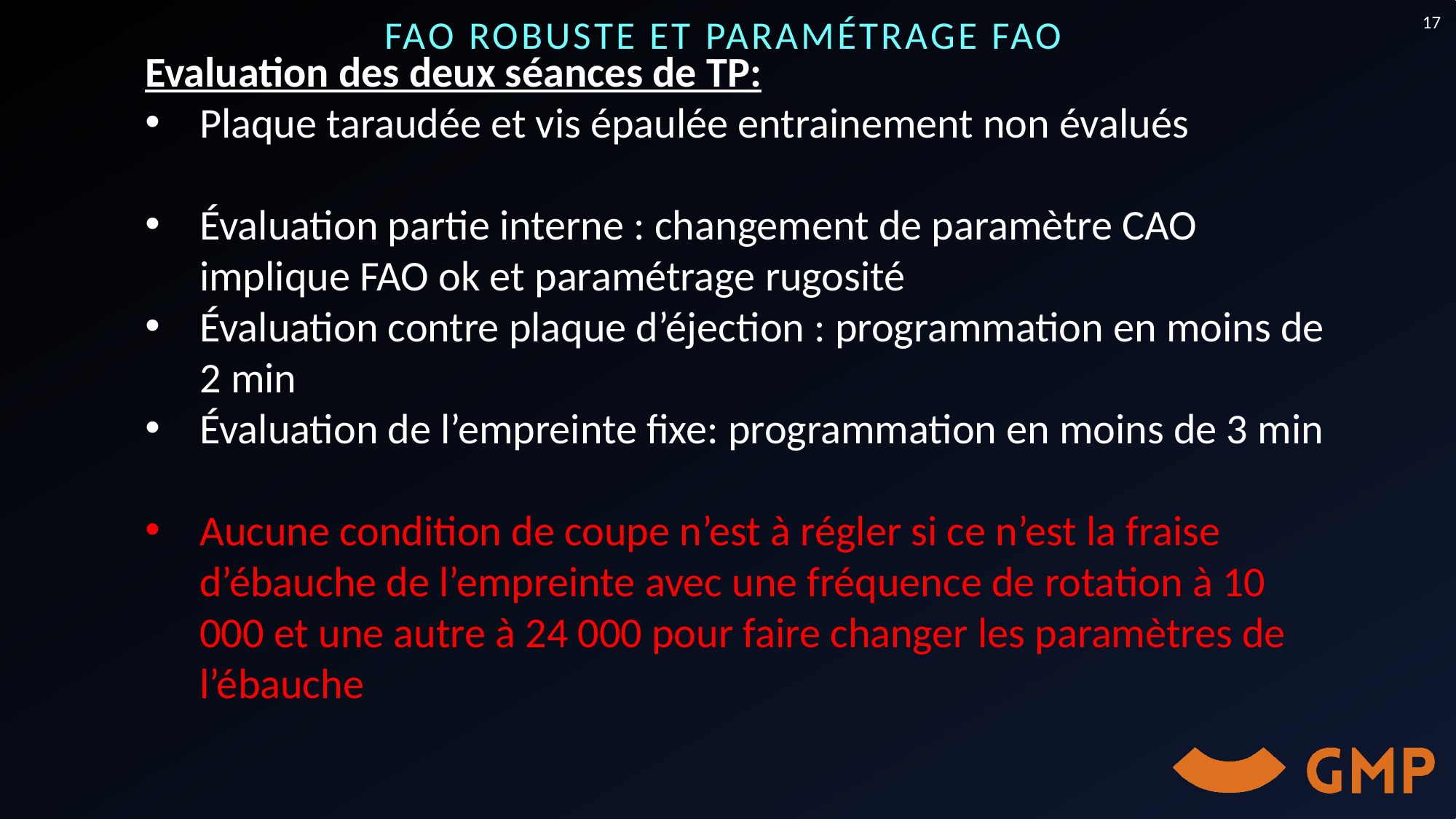

17
FAO robuste et paramétrage FAO
Evaluation des deux séances de TP:
Plaque taraudée et vis épaulée entrainement non évalués

Évaluation partie interne : changement de paramètre CAO implique FAO ok et paramétrage rugosité
Évaluation contre plaque d’éjection : programmation en moins de 2 min
Évaluation de l’empreinte fixe: programmation en moins de 3 min

Aucune condition de coupe n’est à régler si ce n’est la fraise d’ébauche de l’empreinte avec une fréquence de rotation à 10 000 et une autre à 24 000 pour faire changer les paramètres de l’ébauche